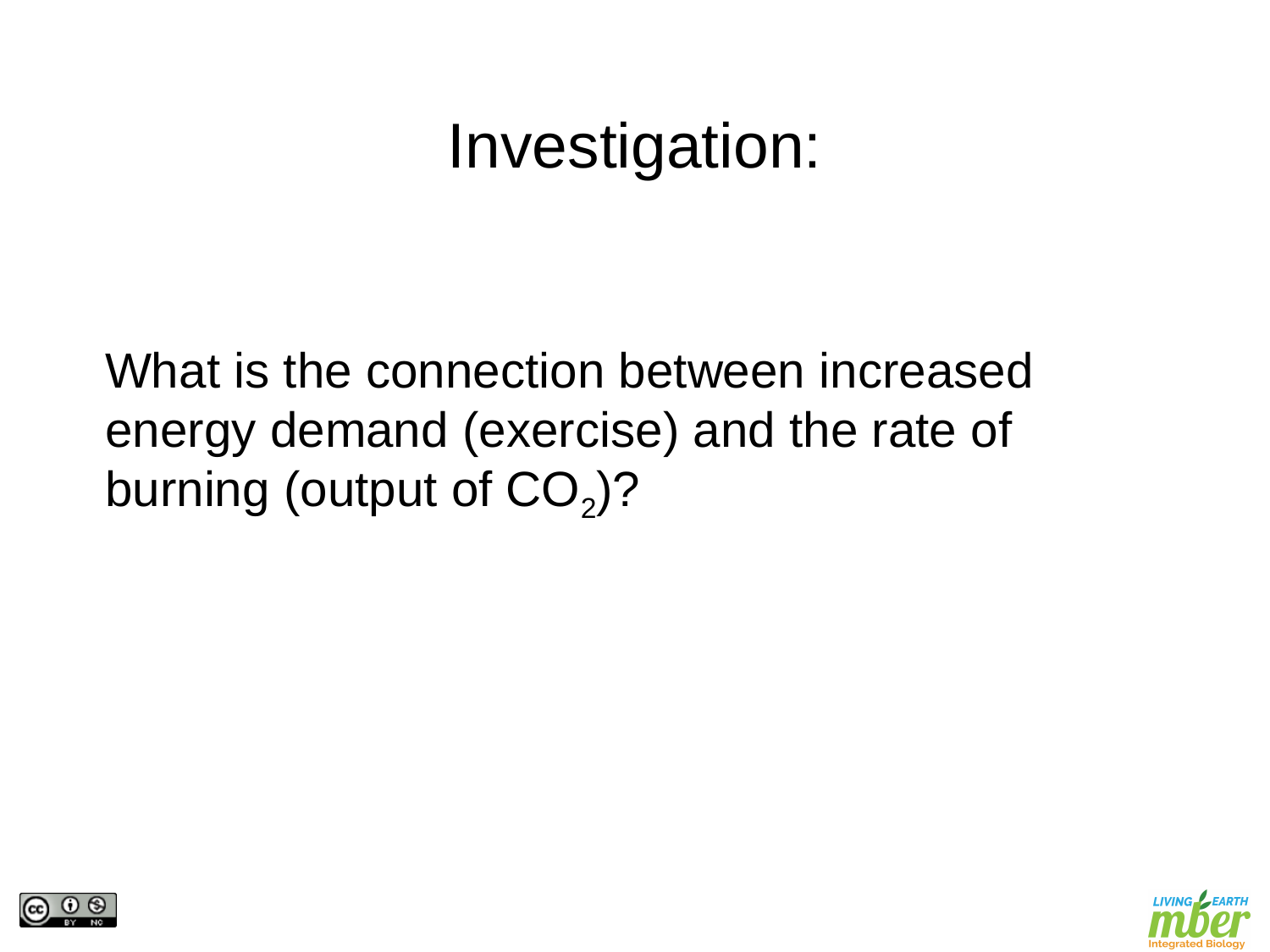

Investigation:
What is the connection between increased energy demand (exercise) and the rate of burning (output of CO2)?